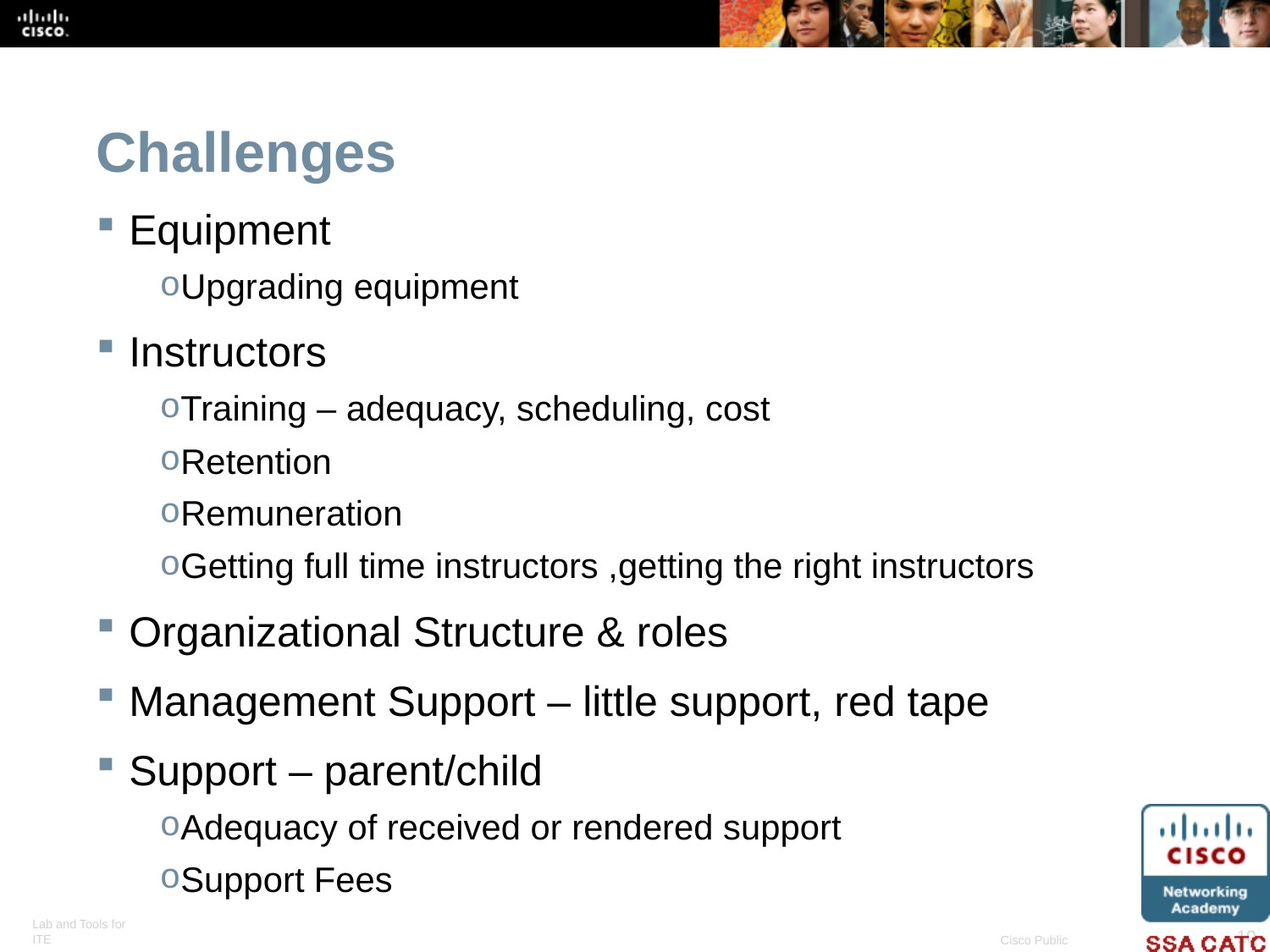

# Challenges
Equipment
Upgrading equipment
Instructors
Training – adequacy, scheduling, cost
Retention
Remuneration
Getting full time instructors ,getting the right instructors
Organizational Structure & roles
Management Support – little support, red tape
Support – parent/child
Adequacy of received or rendered support
Support Fees